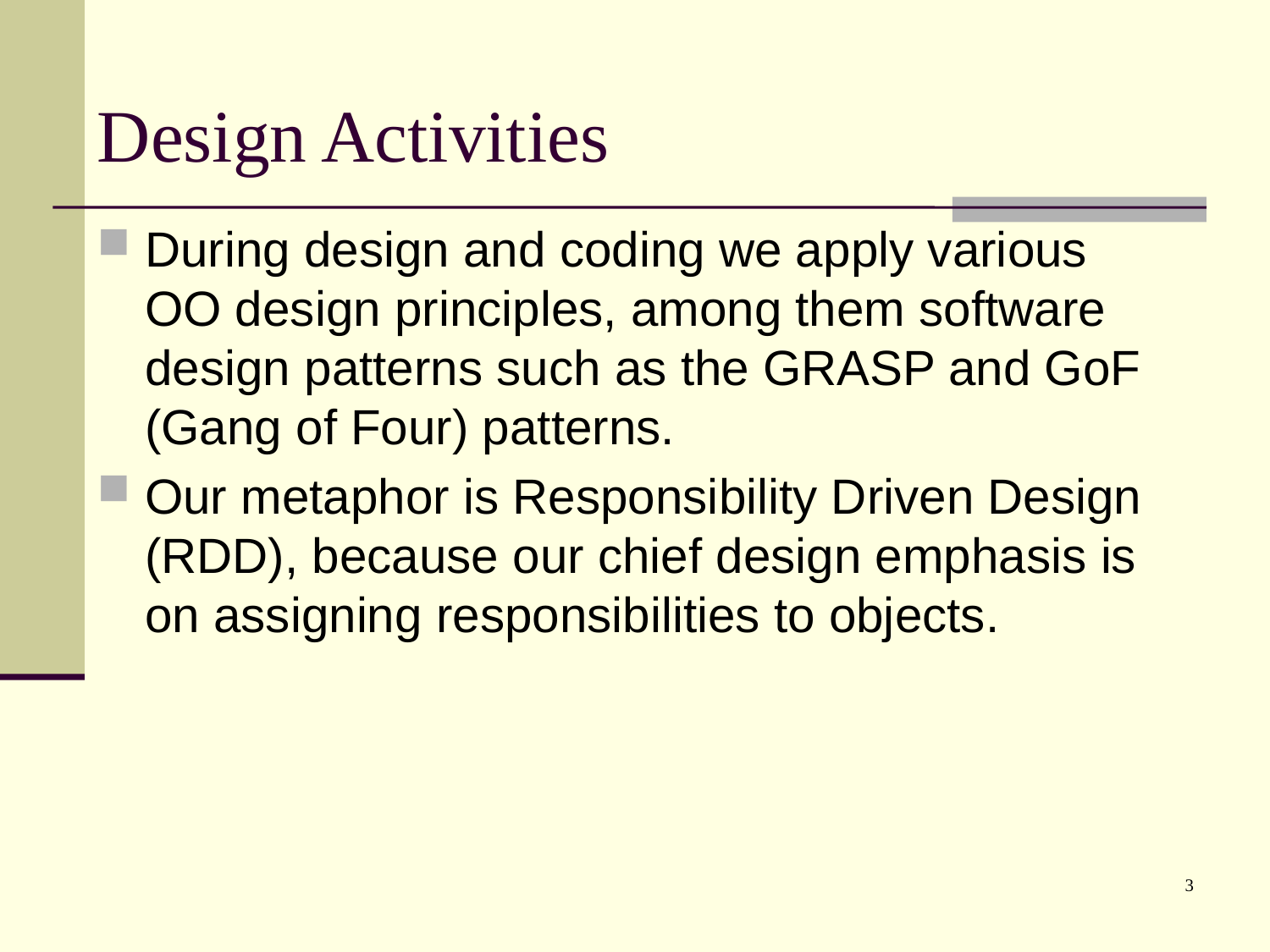

# Design Activities
During design and coding we apply various OO design principles, among them software design patterns such as the GRASP and GoF (Gang of Four) patterns.
Our metaphor is Responsibility Driven Design (RDD), because our chief design emphasis is on assigning responsibilities to objects.
3